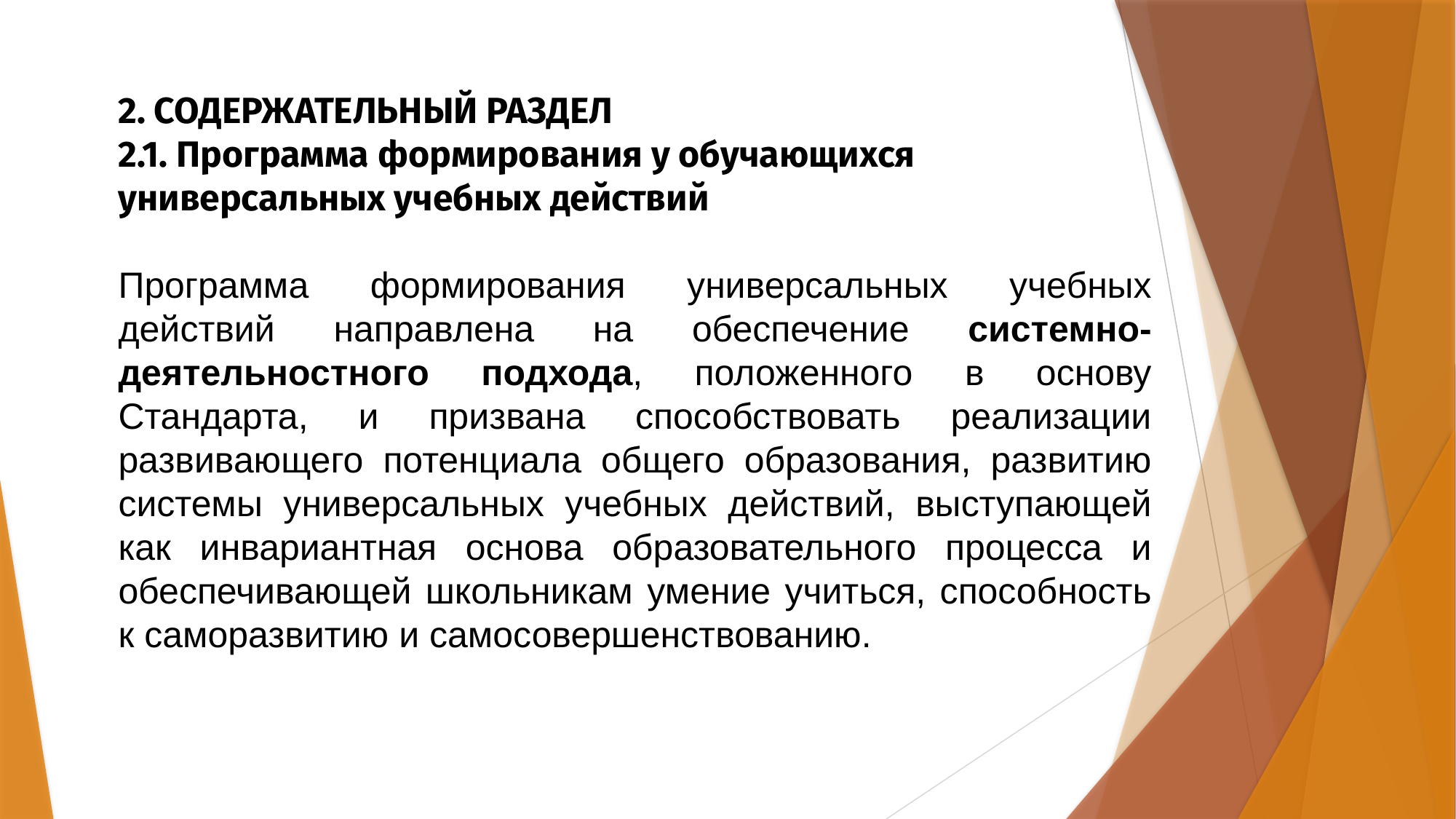

2. СОДЕРЖАТЕЛЬНЫЙ РАЗДЕЛ
2.1. Программа формирования у обучающихся универсальных учебных действий

Программа формирования универсальных учебных действий направлена на обеспечение системно-деятельностного подхода, положенного в основу Стандарта, и призвана способствовать реализации развивающего потенциала общего образования, развитию системы универсальных учебных действий, выступающей как инвариантная основа образовательного процесса и обеспечивающей школьникам умение учиться, способность к саморазвитию и самосовершенствованию.